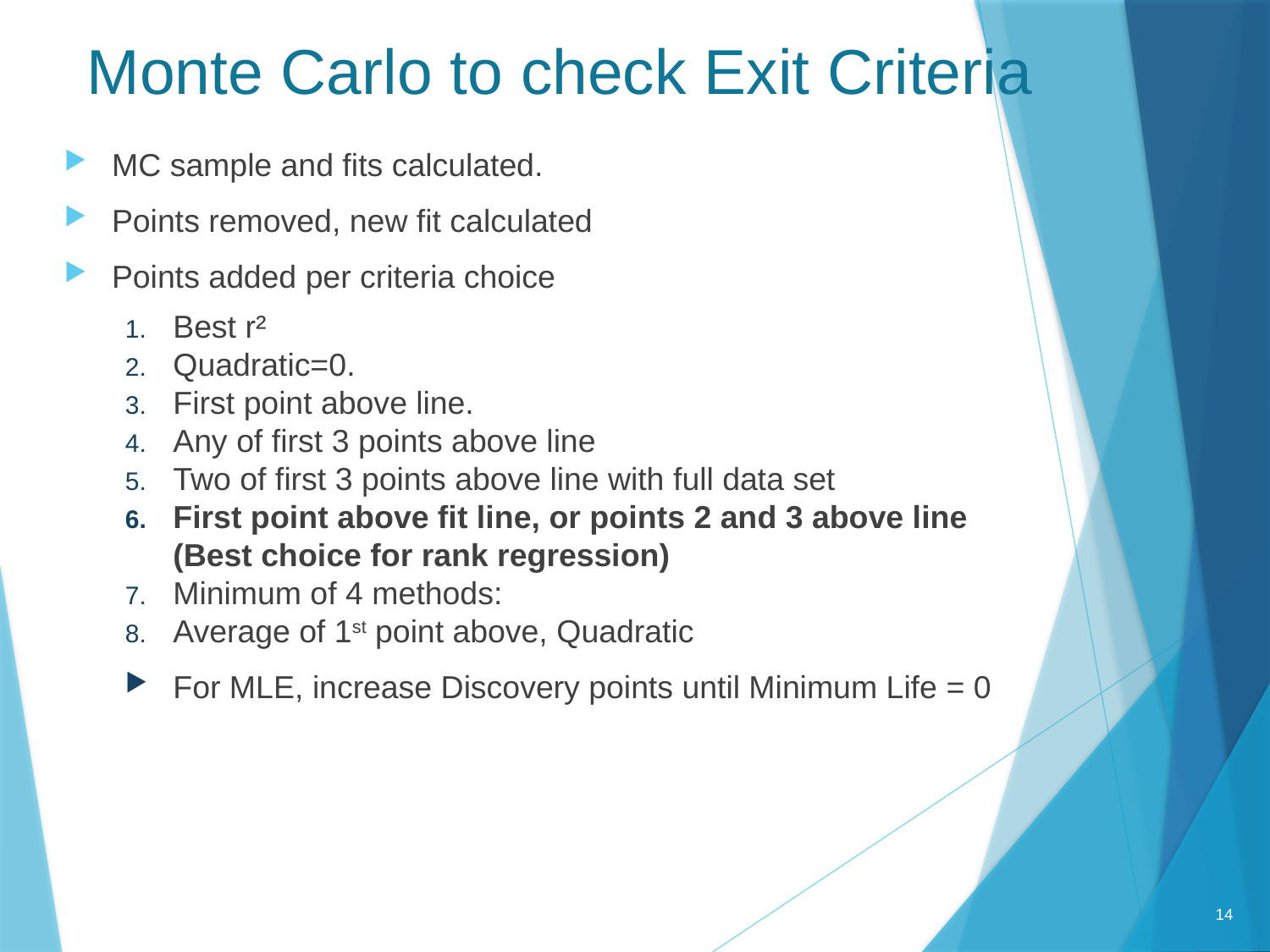

# Monte Carlo to check Exit Criteria
MC sample and fits calculated.
Points removed, new fit calculated
Points added per criteria choice

Best r²
Quadratic=0.
First point above line.
Any of first 3 points above line
Two of first 3 points above line with full data set
First point above fit line, or points 2 and 3 above line  (Best choice for rank regression)
Minimum of 4 methods:
Average of 1st point above, Quadratic
For MLE, increase Discovery points until Minimum Life = 0

14